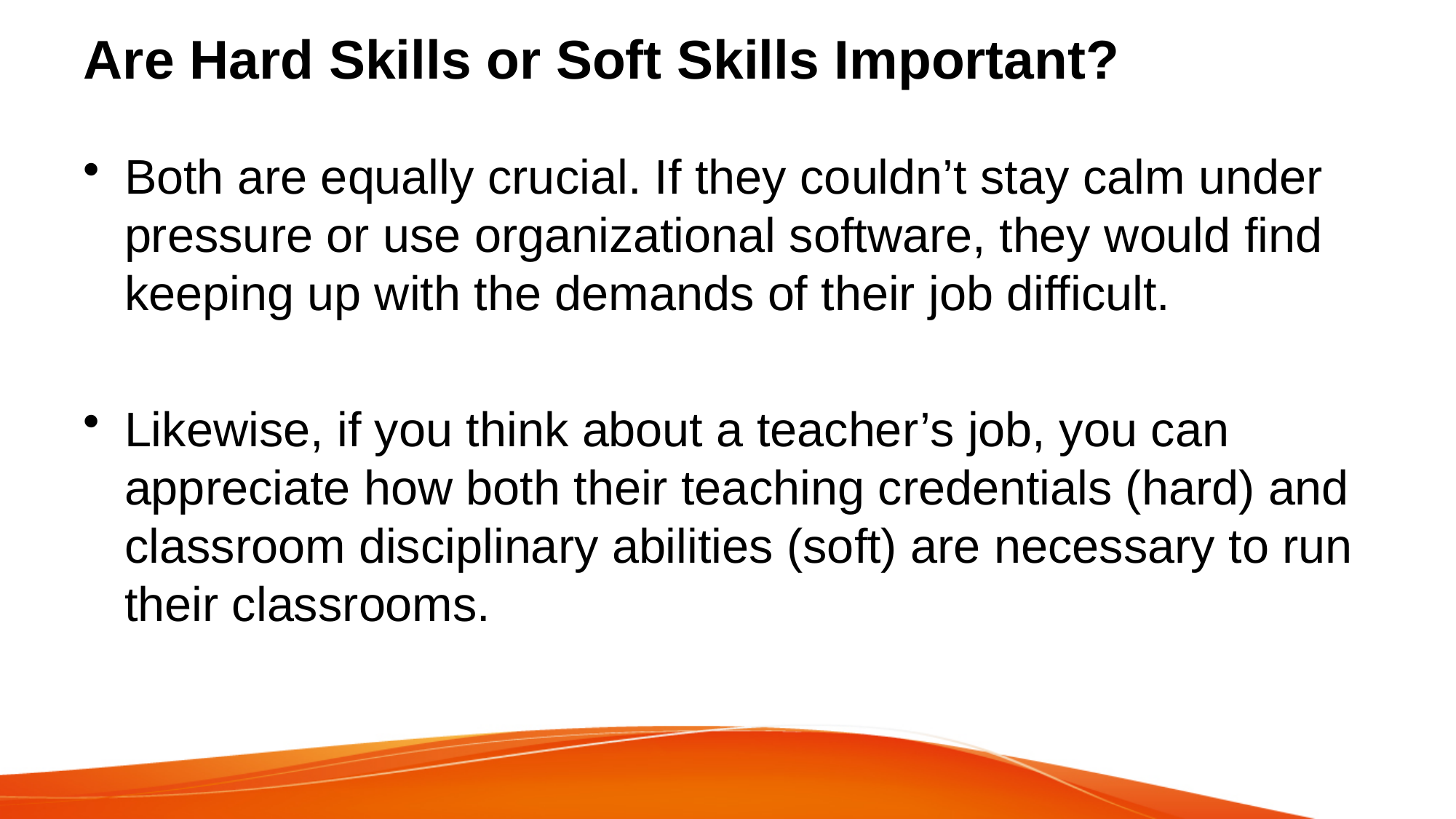

# Are Hard Skills or Soft Skills Important?
Both are equally crucial. If they couldn’t stay calm under pressure or use organizational software, they would find keeping up with the demands of their job difficult.

Likewise, if you think about a teacher’s job, you can appreciate how both their teaching credentials (hard) and classroom disciplinary abilities (soft) are necessary to run their classrooms.